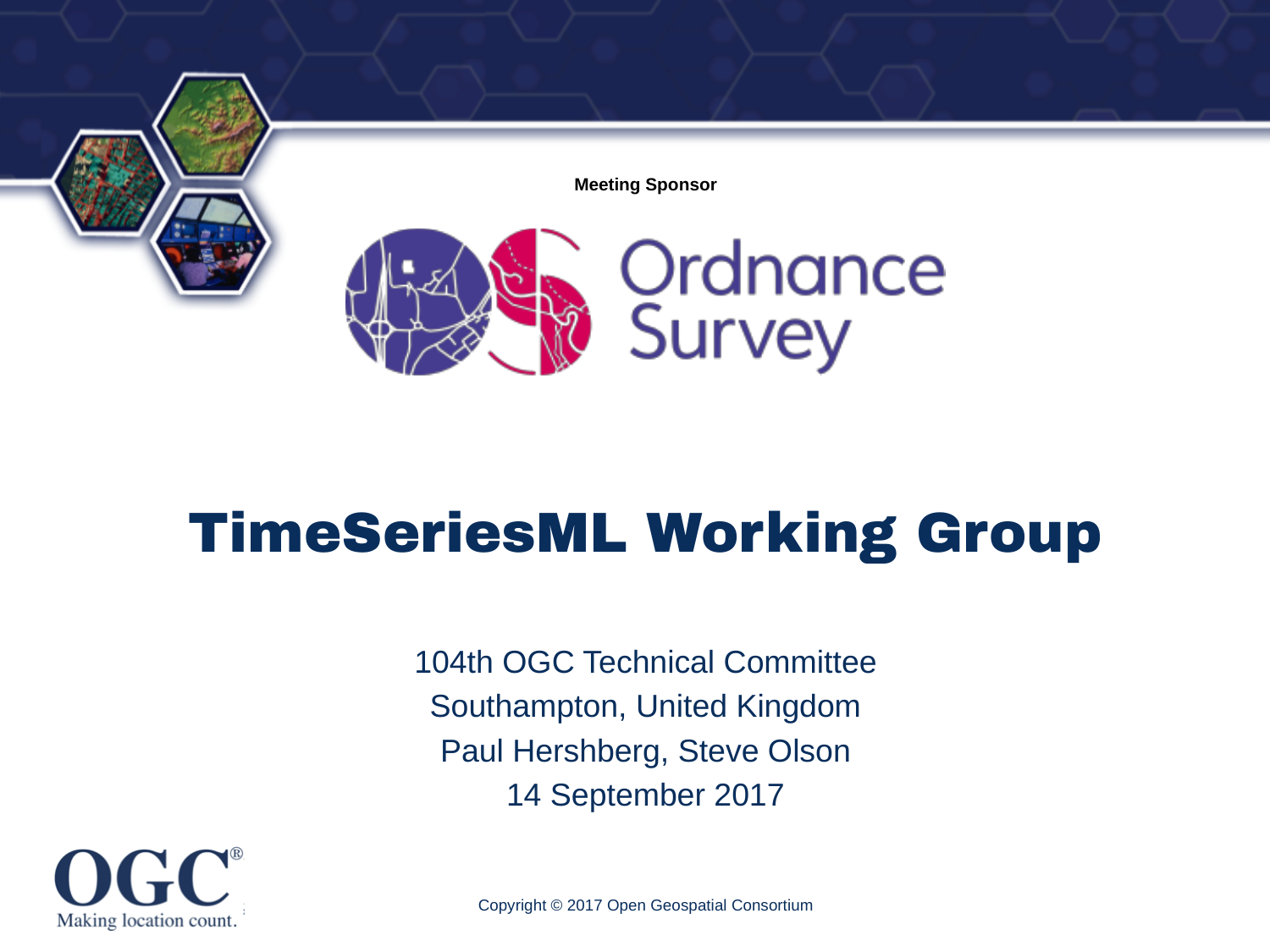

# TimeSeriesML Working Group
104th OGC Technical Committee
Southampton, United Kingdom
Paul Hershberg, Steve Olson
14 September 2017
Copyright © 2017 Open Geospatial Consortium